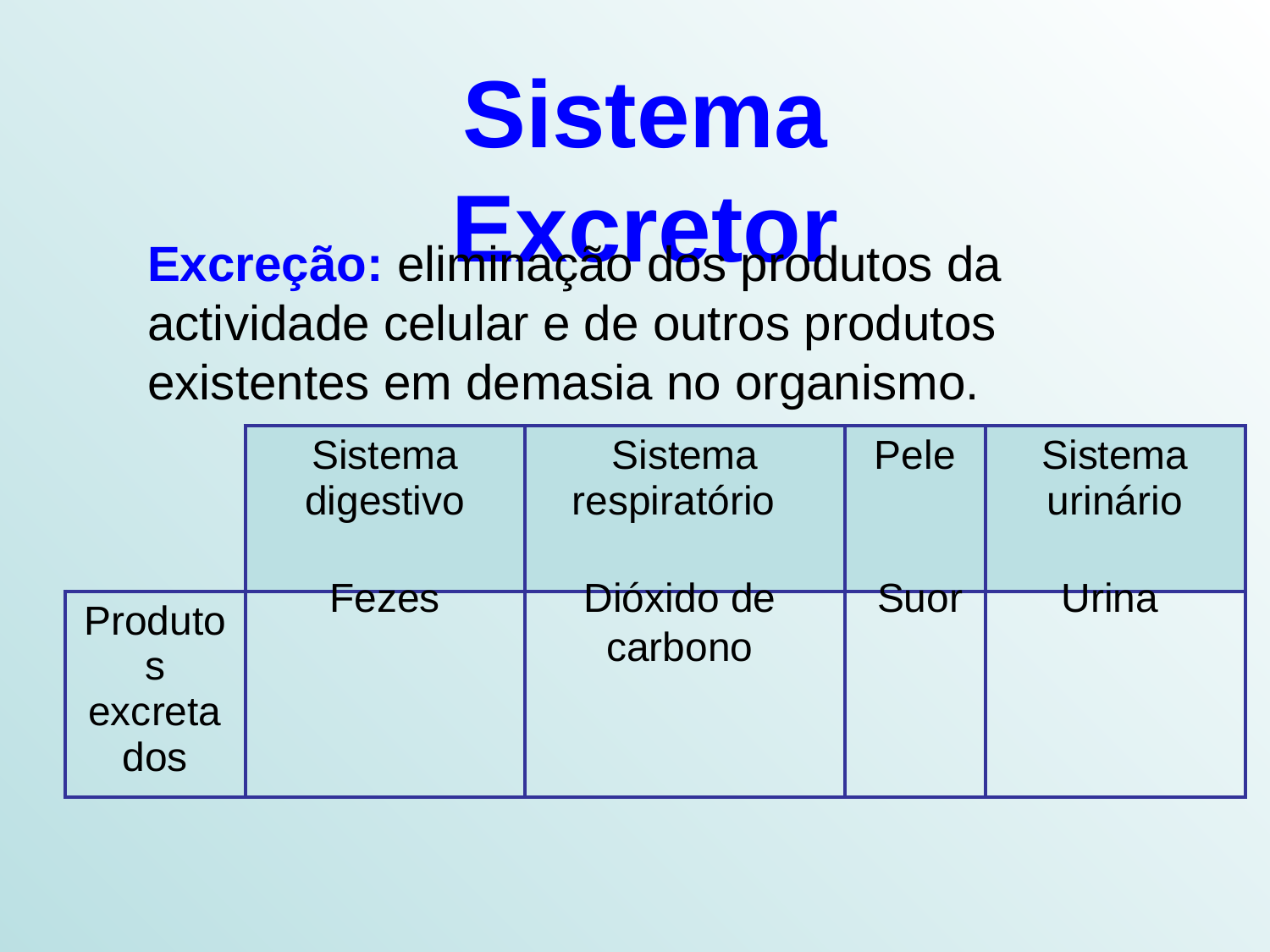

Sistema Excretor
Excreção: eliminação dos produtos da actividade celular e de outros produtos existentes em demasia no organismo.
|  | Sistema digestivo | Sistema respiratório | Pele | Sistema urinário |
| --- | --- | --- | --- | --- |
| Produtos excretados |  |  |  |  |

Fezes
Dióxido de carbono
Suor
Urina